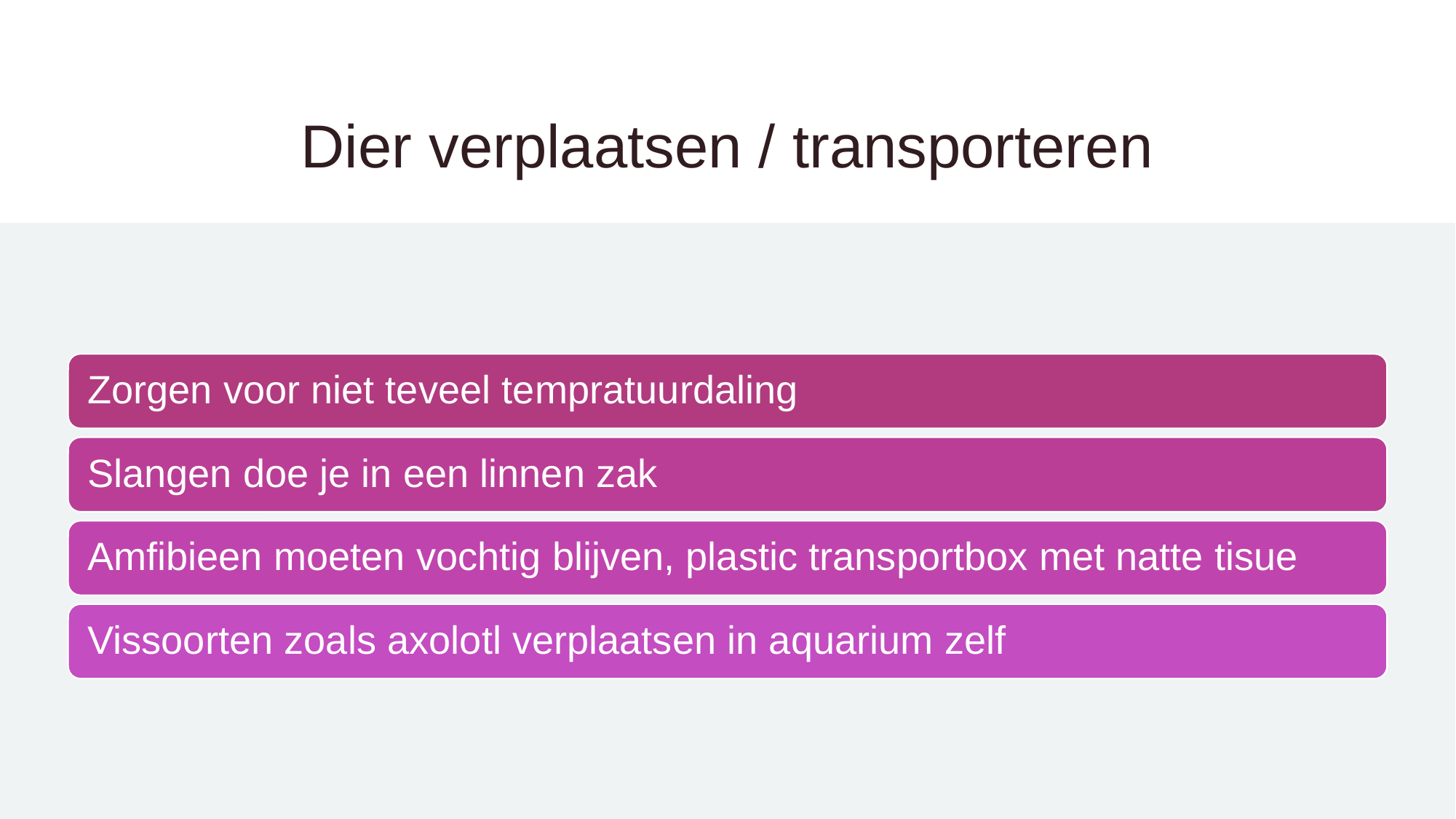

# Dier verplaatsen / transporteren

Zorgen voor niet teveel tempratuurdaling
Slangen doe je in een linnen zak
Amfibieen moeten vochtig blijven, plastic transportbox met natte tisue
Vissoorten zoals axolotl verplaatsen in aquarium zelf